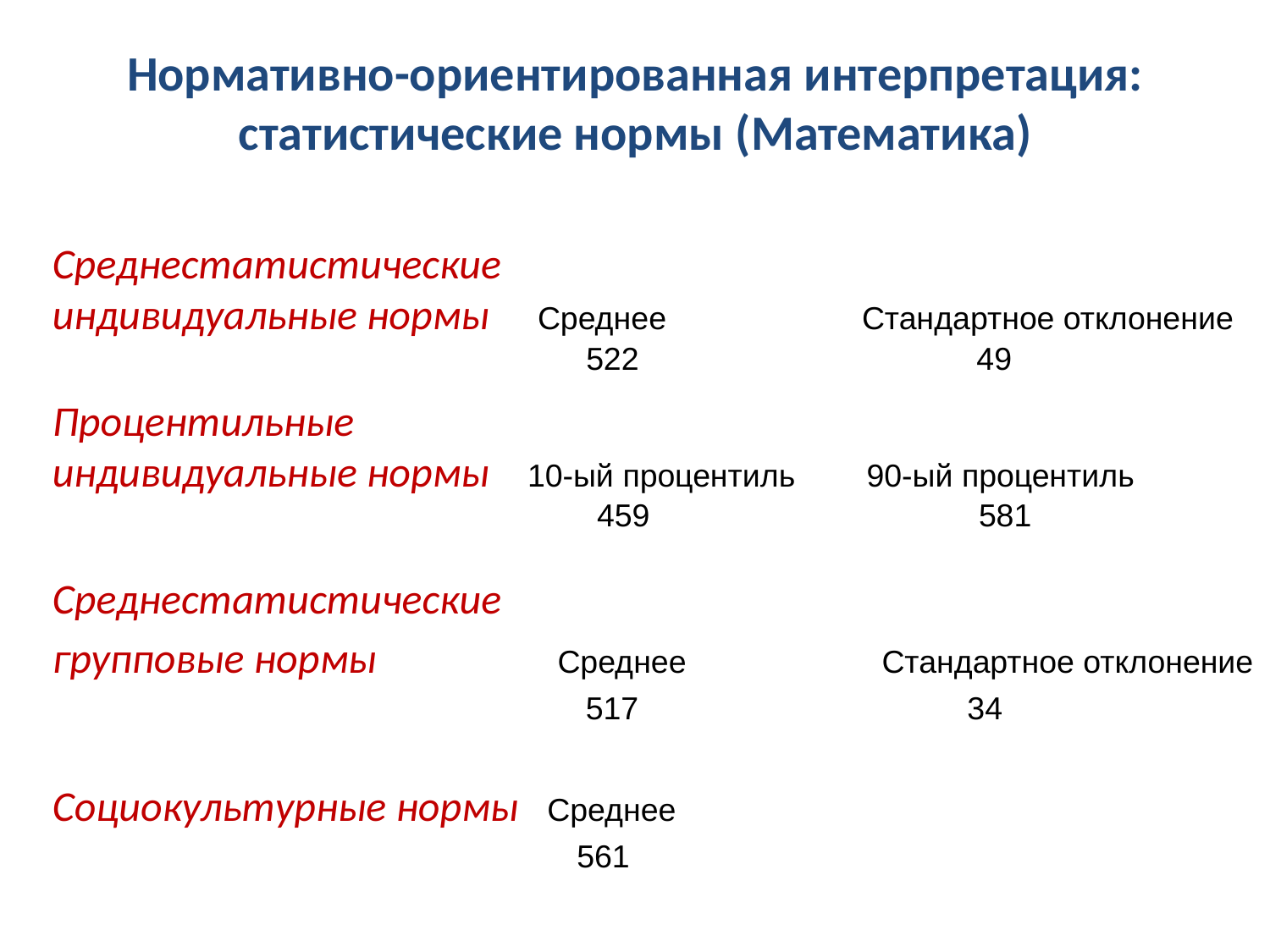

# Нормативно-ориентированная интерпретация: статистические нормы (Математика)
Среднестатистические
индивидуальные нормы      Среднее                      Стандартное отклонение
                                                                                                 522                                      49

Процентильные
индивидуальные нормы    10-ый процентиль        90-ый процентиль
                                                                                                   459                                     581
Среднестатистические
групповые нормы                   Среднее                      Стандартное отклонение
                                                            517                                     34

Социокультурные нормы   Среднее
                                                           561